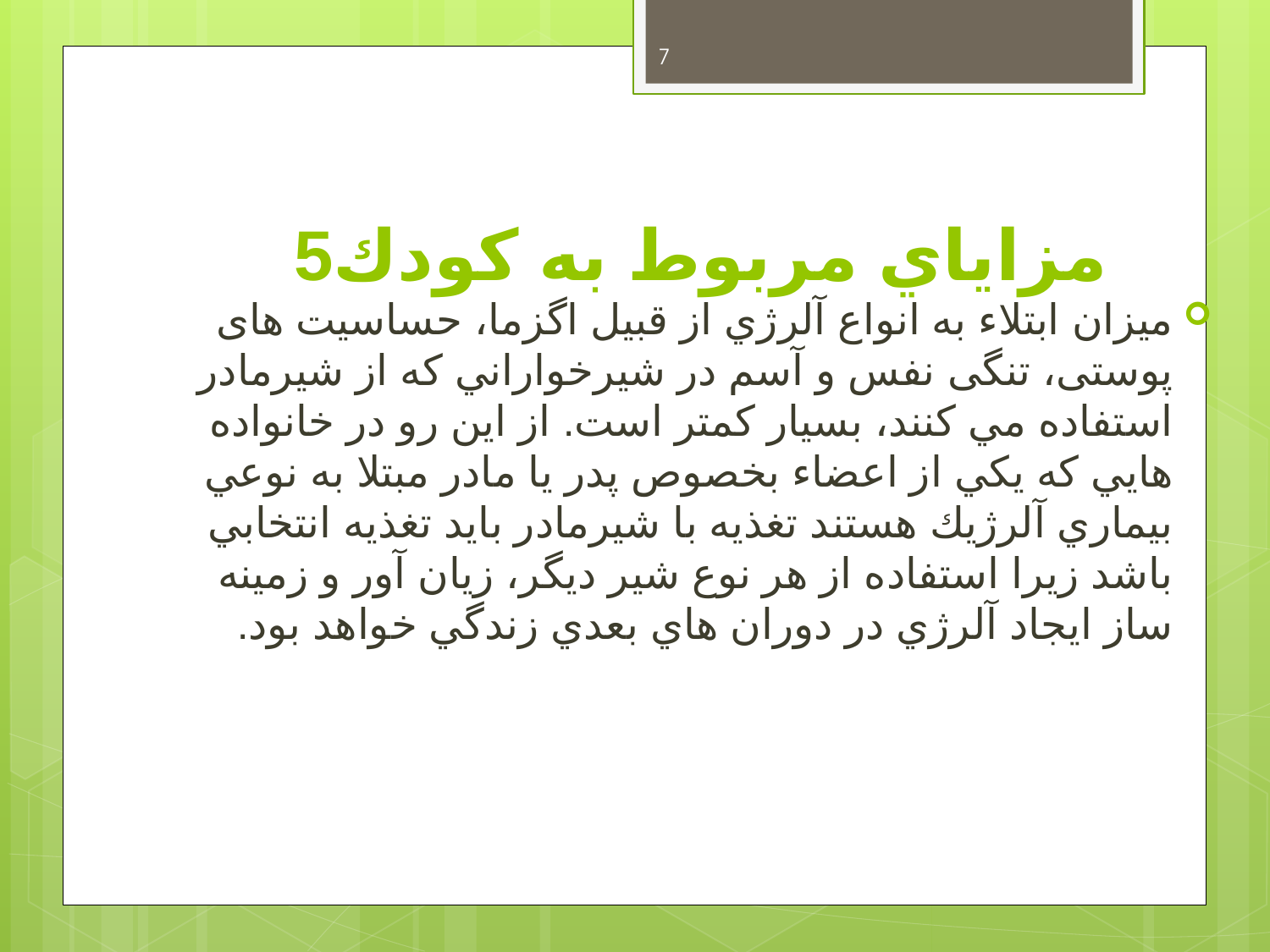

7
# مزاياي مربوط به كودك5
ميزان ابتلاء به انواع آلرژي از قبيل اگزما، حساسيت های پوستی، تنگی نفس و آسم در شيرخواراني كه از شيرمادر استفاده مي كنند، بسيار كمتر است. از اين رو در خانواده هايي كه يكي از اعضاء بخصوص پدر يا مادر مبتلا به نوعي بيماري آلرژيك هستند تغذيه با شيرمادر بايد تغذيه انتخابي باشد زيرا استفاده از هر نوع شير ديگر، زيان آور و زمينه ساز ايجاد آلرژي در دوران هاي بعدي زندگي خواهد بود.